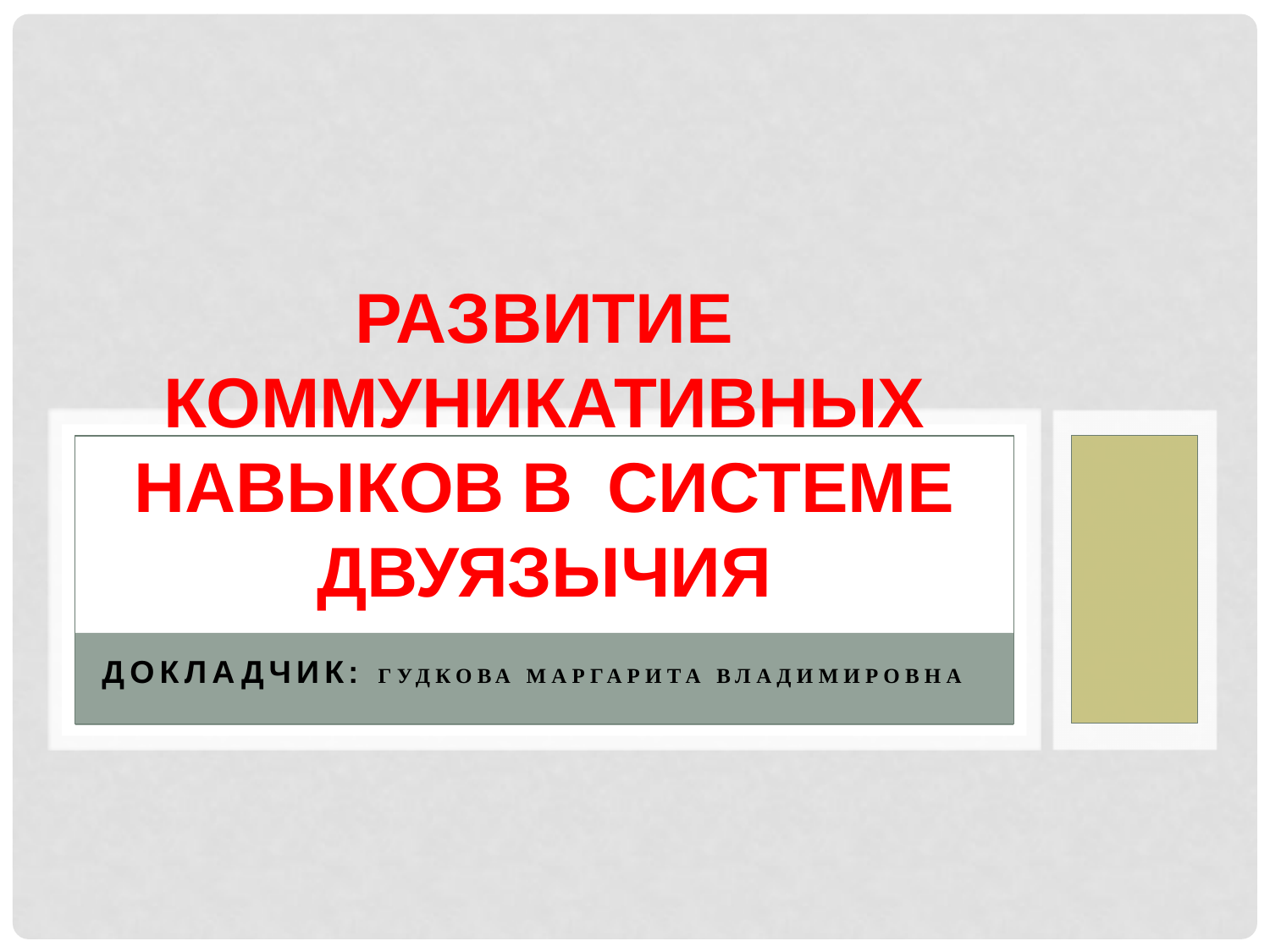

# Развитие коммуникативных навыков в  системе двуязычия
Докладчик: Гудкова маргарита владимировна